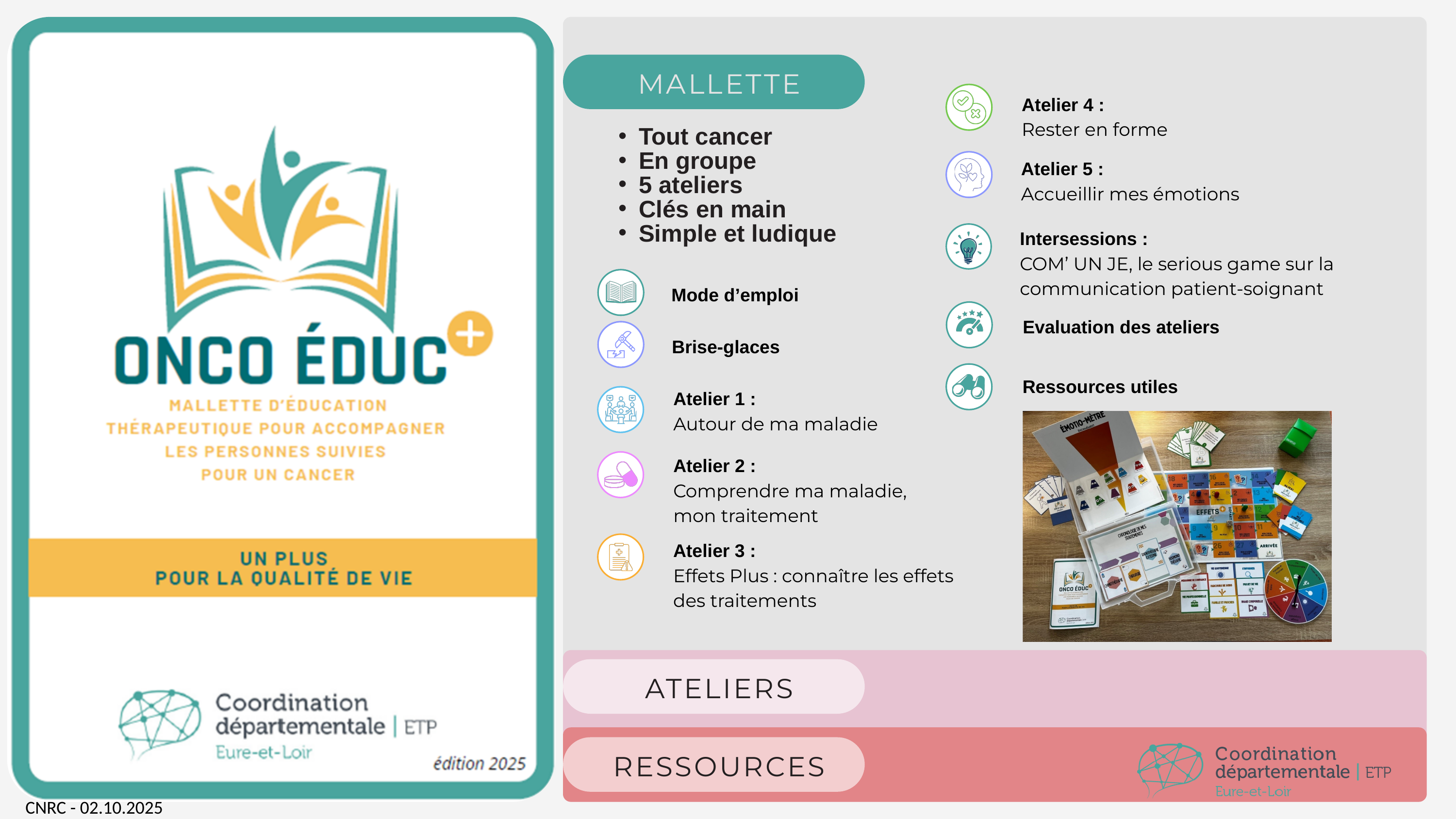

MALLETTE

Atelier 4 :
Rester en forme
Tout cancer
En groupe
5 ateliers
Clés en main
Simple et ludique

Atelier 5 :
Accueillir mes émotions

Intersessions :
COM’ UN JE, le serious game sur la communication patient-soignant

Mode d’emploi

Evaluation des ateliers

Brise-glaces

Ressources utiles
Atelier 1 :
Autour de ma maladie

Atelier 2 :
Comprendre ma maladie, mon traitement

Atelier 3 :
Effets Plus : connaître les effets des traitements

ATELIERS

RESSOURCES
CNRC - 02.10.2025